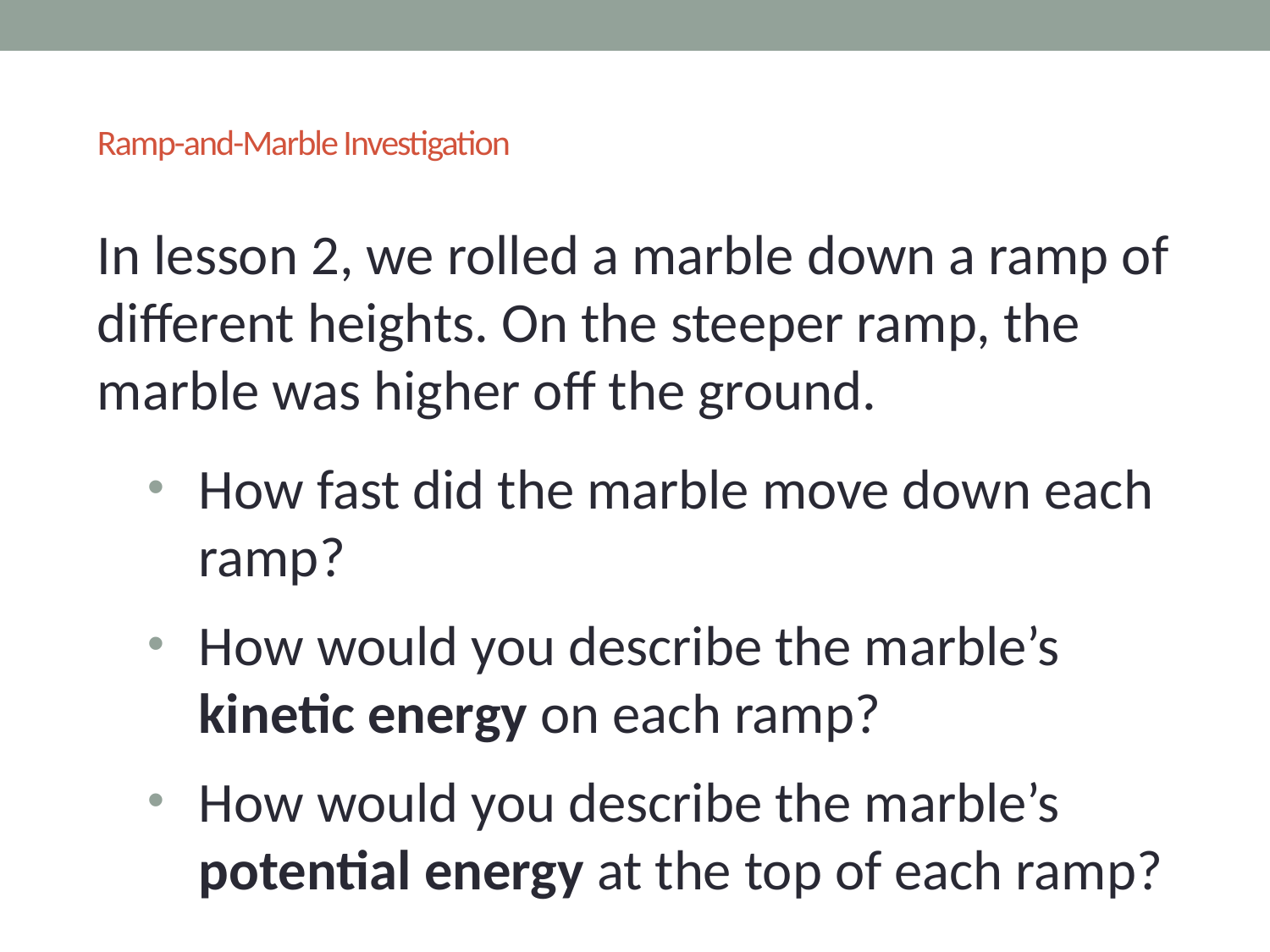

# Ramp-and-Marble Investigation
In lesson 2, we rolled a marble down a ramp of different heights. On the steeper ramp, the marble was higher off the ground.
How fast did the marble move down each ramp?
How would you describe the marble’s kinetic energy on each ramp?
How would you describe the marble’s potential energy at the top of each ramp?